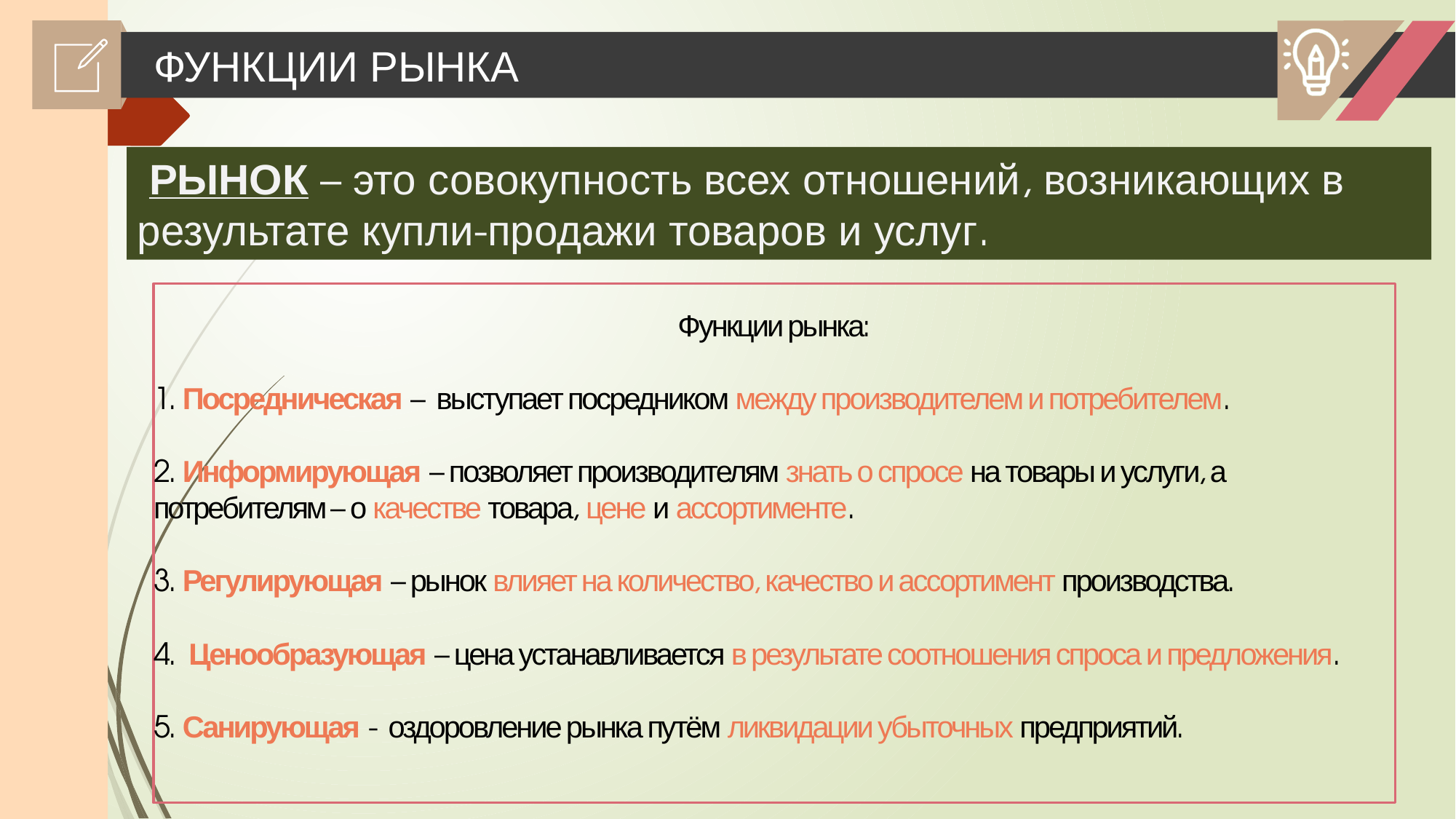

ФУНКЦИИ РЫНКА

 РЫНОК – это совокупность всех отношений, возникающих в результате купли-продажи товаров и услуг.
Функции рынка:

1. Посредническая –  выступает посредником между производителем и потребителем.

2. Информирующая – позволяет производителям знать о спросе на товары и услуги, а потребителям – о качестве товара, цене и ассортименте.

3. Регулирующая – рынок влияет на количество, качество и ассортимент производства.

4.  Ценообразующая – цена устанавливается в результате соотношения спроса и предложения.

5. Санирующая -  оздоровление рынка путём ликвидации убыточных предприятий.